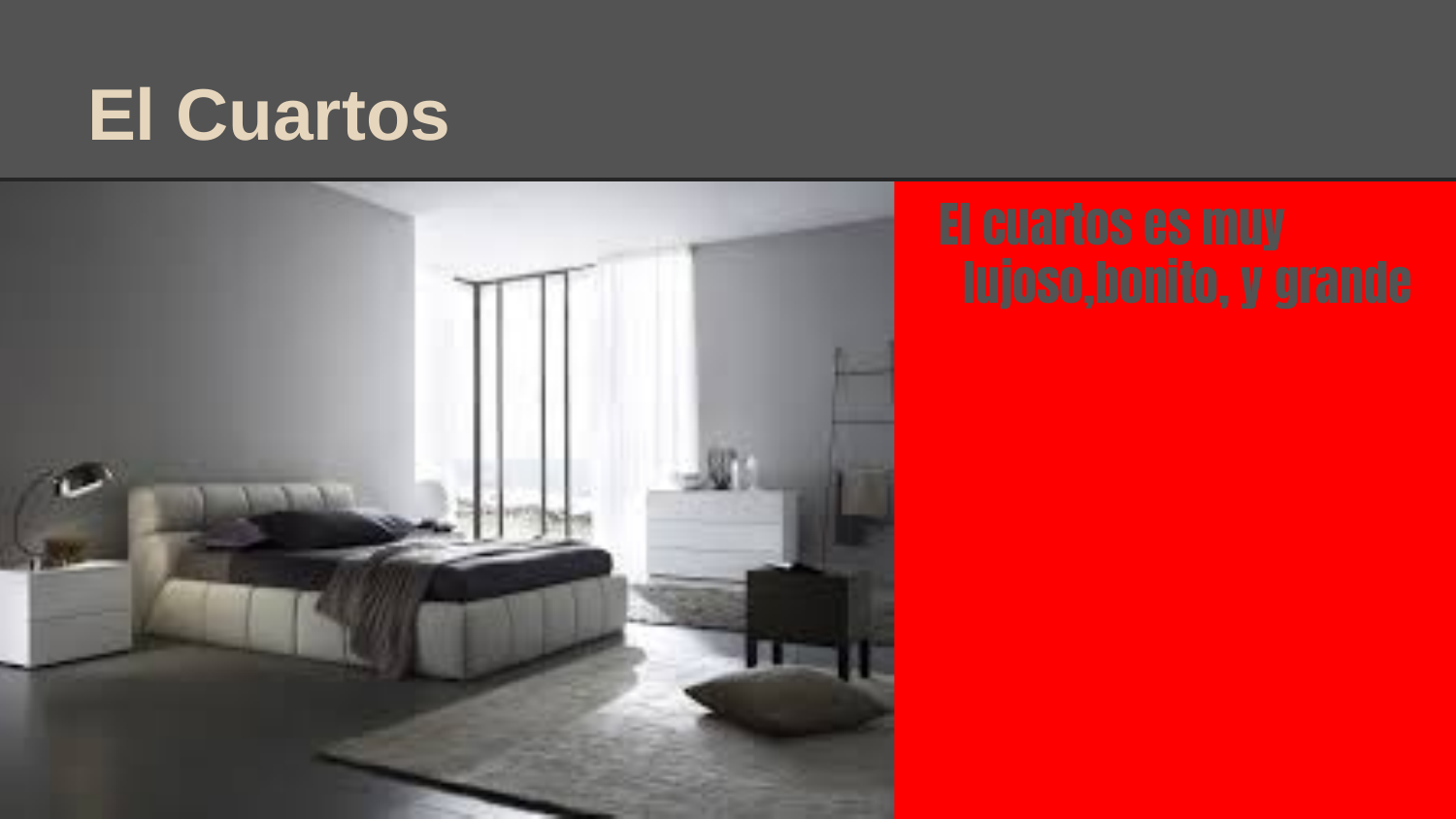

# El Cuartos

El cuartos es muy lujoso,bonito, y grande